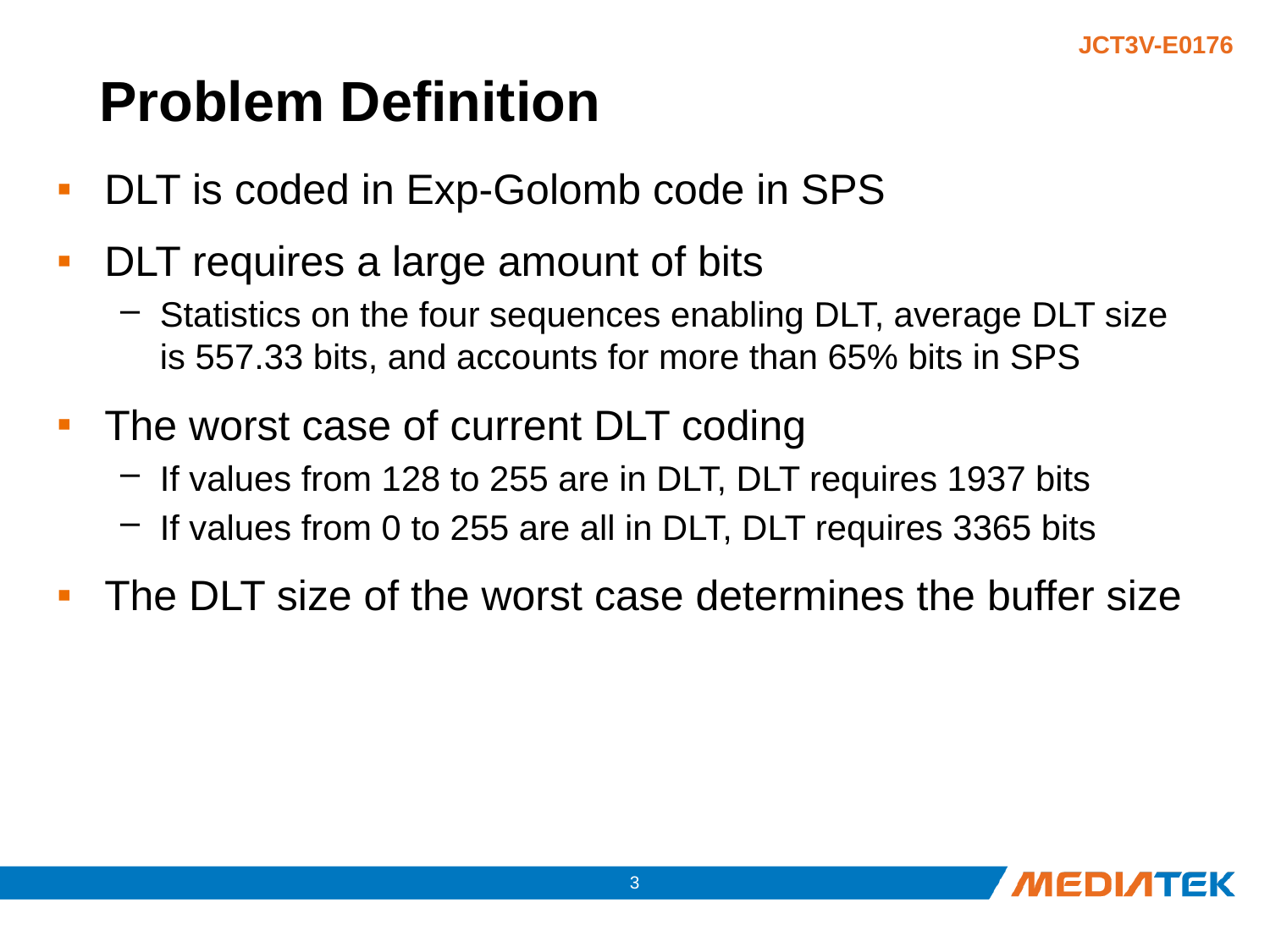

# Problem Definition
DLT is coded in Exp-Golomb code in SPS
DLT requires a large amount of bits
Statistics on the four sequences enabling DLT, average DLT size is 557.33 bits, and accounts for more than 65% bits in SPS
The worst case of current DLT coding
If values from 128 to 255 are in DLT, DLT requires 1937 bits
If values from 0 to 255 are all in DLT, DLT requires 3365 bits
The DLT size of the worst case determines the buffer size

3